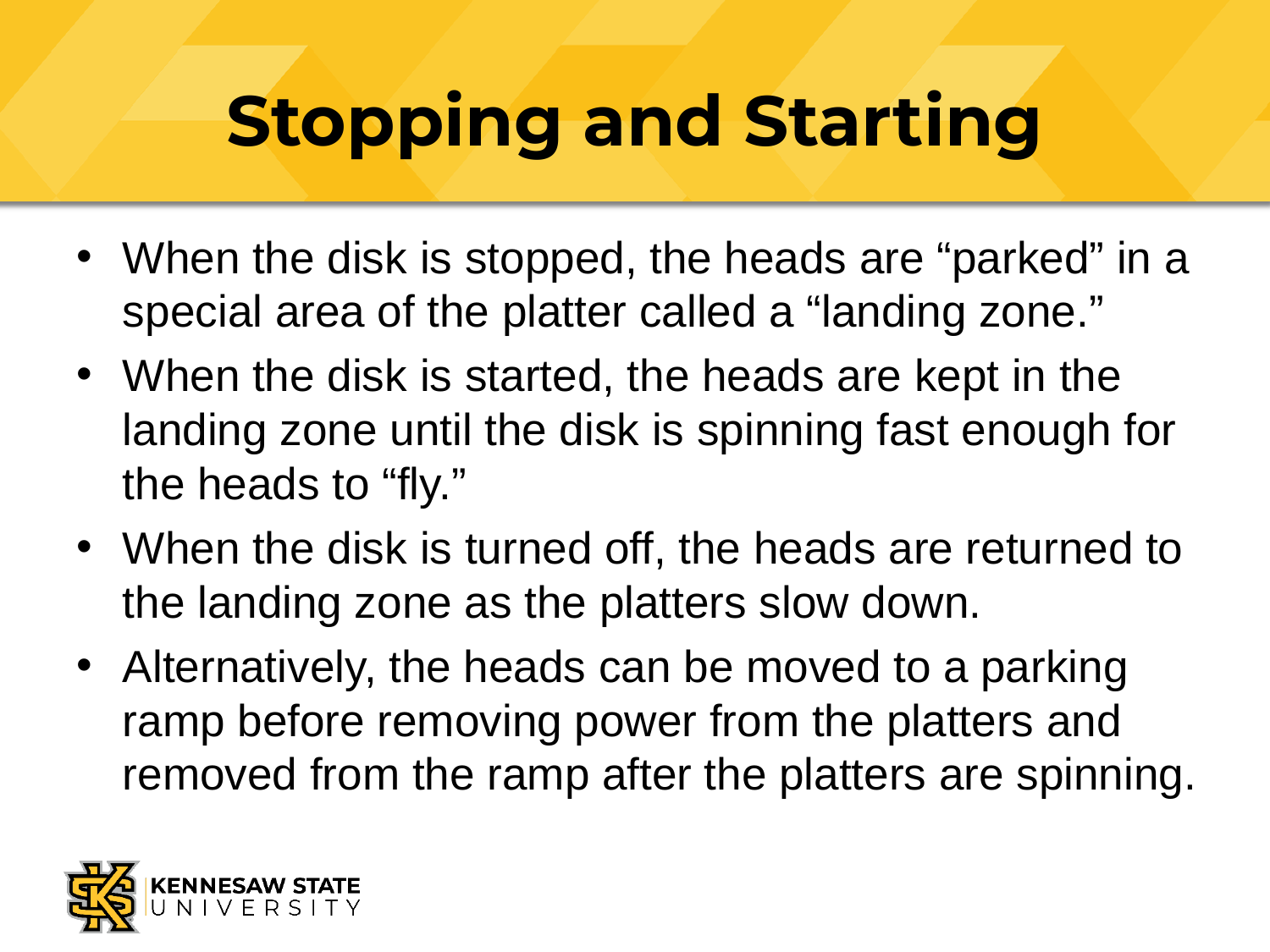

# Stopping and Starting
When the disk is stopped, the heads are “parked” in a special area of the platter called a “landing zone.”
When the disk is started, the heads are kept in the landing zone until the disk is spinning fast enough for the heads to “fly.”
When the disk is turned off, the heads are returned to the landing zone as the platters slow down.
Alternatively, the heads can be moved to a parking ramp before removing power from the platters and removed from the ramp after the platters are spinning.